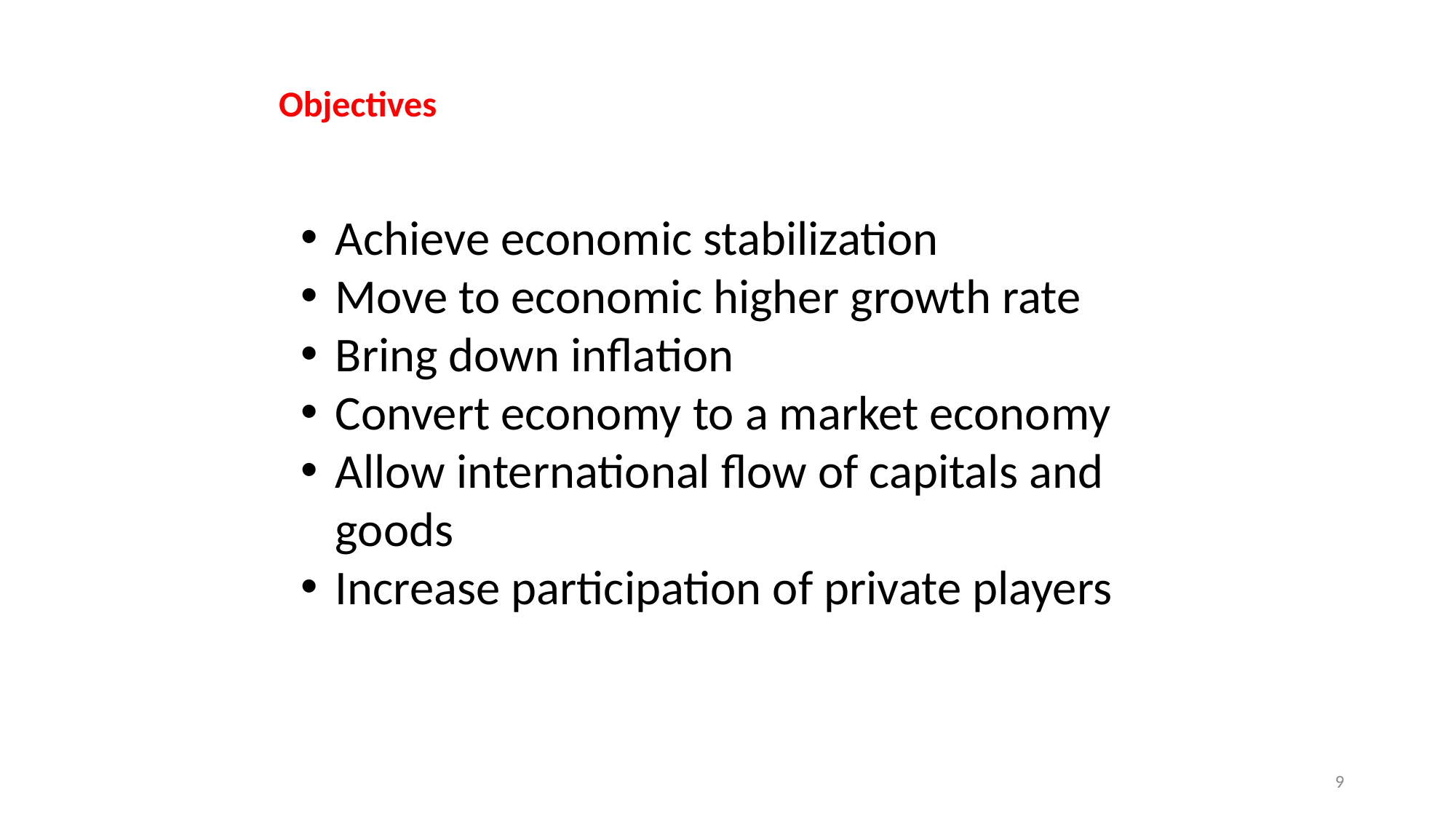

Objectives
Achieve economic stabilization
Move to economic higher growth rate
Bring down inflation
Convert economy to a market economy
Allow international flow of capitals and goods
Increase participation of private players

9